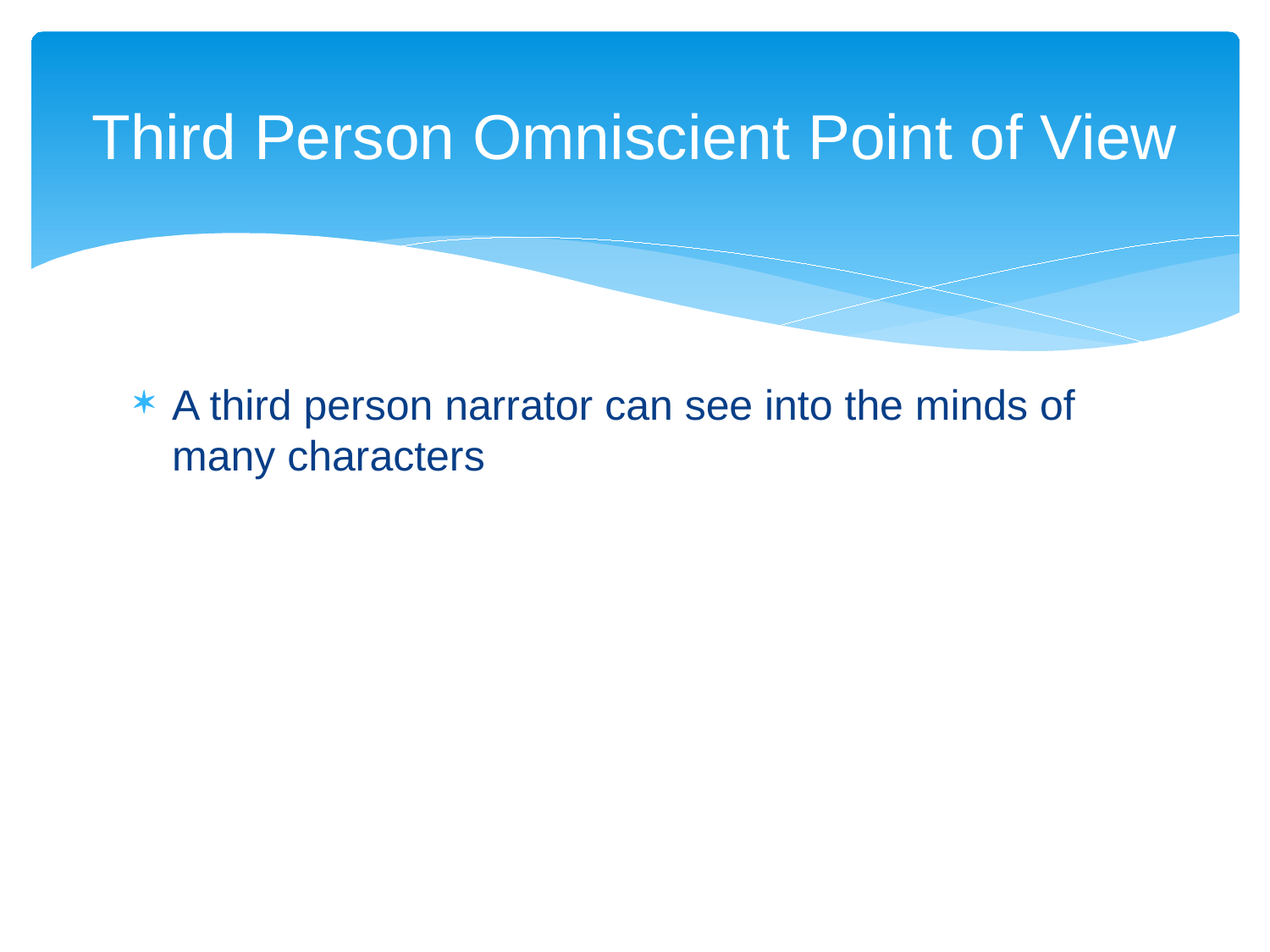

# Third Person Omniscient Point of View
A third person narrator can see into the minds of many characters